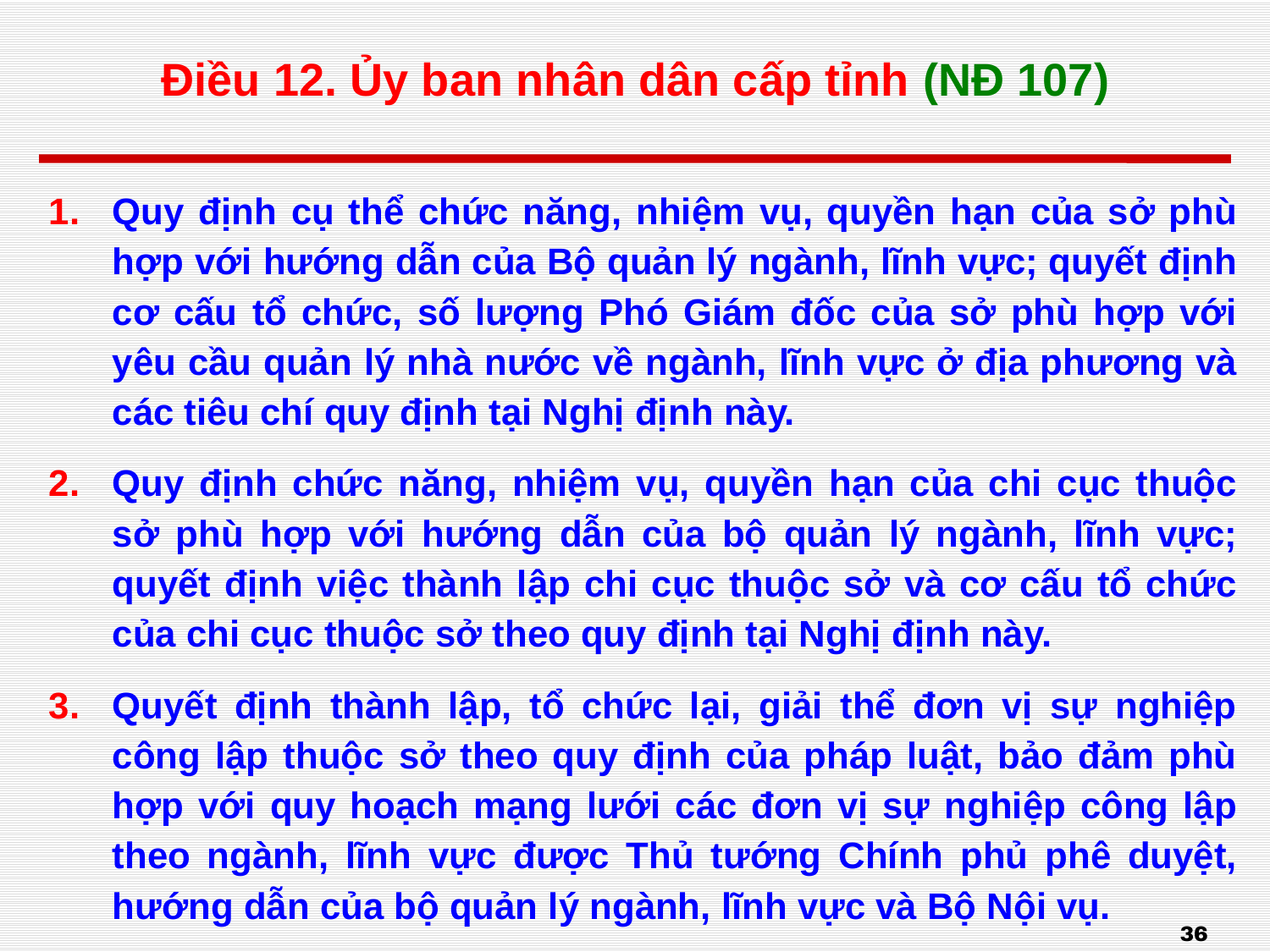

# Điều 12. Ủy ban nhân dân cấp tỉnh (NĐ 107)
Quy định cụ thể chức năng, nhiệm vụ, quyền hạn của sở phù hợp với hướng dẫn của Bộ quản lý ngành, lĩnh vực; quyết định cơ cấu tổ chức, số lượng Phó Giám đốc của sở phù hợp với yêu cầu quản lý nhà nước về ngành, lĩnh vực ở địa phương và các tiêu chí quy định tại Nghị định này.
Quy định chức năng, nhiệm vụ, quyền hạn của chi cục thuộc sở phù hợp với hướng dẫn của bộ quản lý ngành, lĩnh vực; quyết định việc thành lập chi cục thuộc sở và cơ cấu tổ chức của chi cục thuộc sở theo quy định tại Nghị định này.
Quyết định thành lập, tổ chức lại, giải thể đơn vị sự nghiệp công lập thuộc sở theo quy định của pháp luật, bảo đảm phù hợp với quy hoạch mạng lưới các đơn vị sự nghiệp công lập theo ngành, lĩnh vực được Thủ tướng Chính phủ phê duyệt, hướng dẫn của bộ quản lý ngành, lĩnh vực và Bộ Nội vụ.